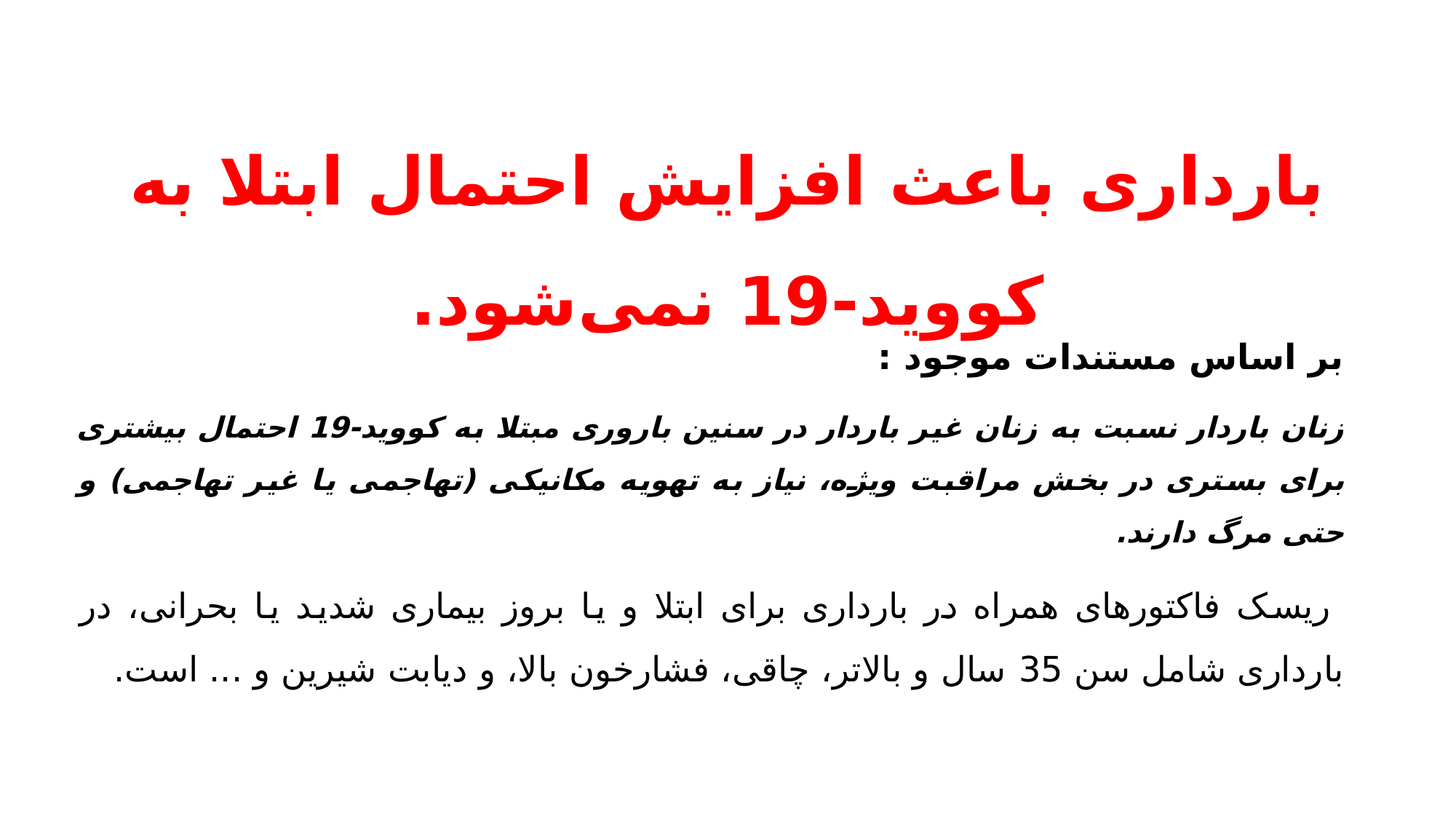

# بارداری باعث افزایش احتمال ابتلا به کووید-19 نمی‌شود.

بر اساس مستندات موجود :
زنان باردار نسبت به زنان غیر باردار در سنین باروری مبتلا به کووید-19 احتمال بیشتری برای بستری در بخش مراقبت ویژه، نیاز به تهویه مکانیکی (تهاجمی یا غیر تهاجمی) و حتی مرگ دارند.
 ریسک فاکتورهای همراه در بارداری برای ابتلا و یا بروز بیماری شدید یا بحرانی، در بارداری شامل سن 35 سال و بالاتر، چاقی، فشارخون بالا، و دیابت شیرین و ... است.